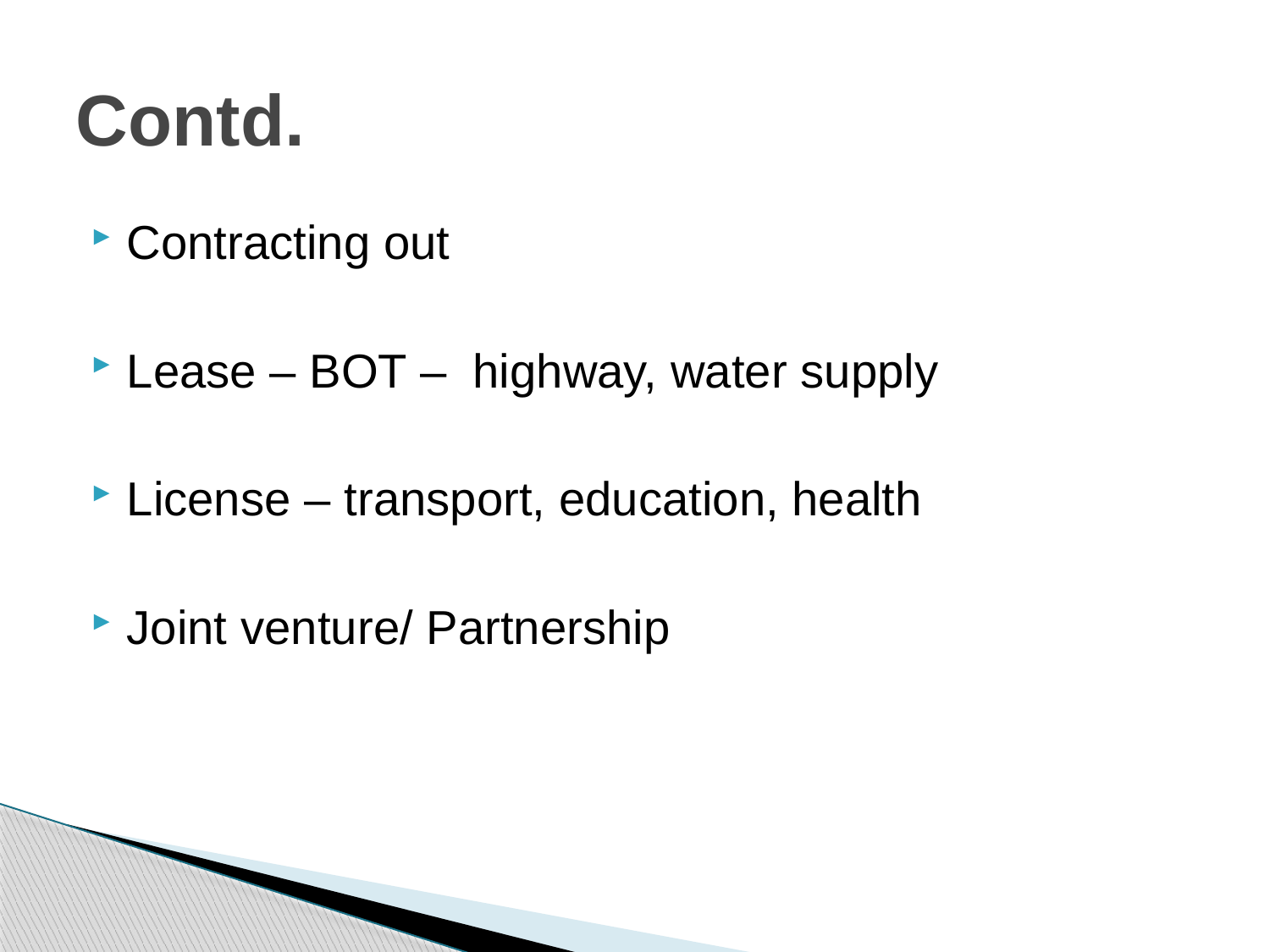

# Contd.
Contracting out

Lease – BOT –  highway, water supply

License – transport, education, health

Joint venture/ Partnership